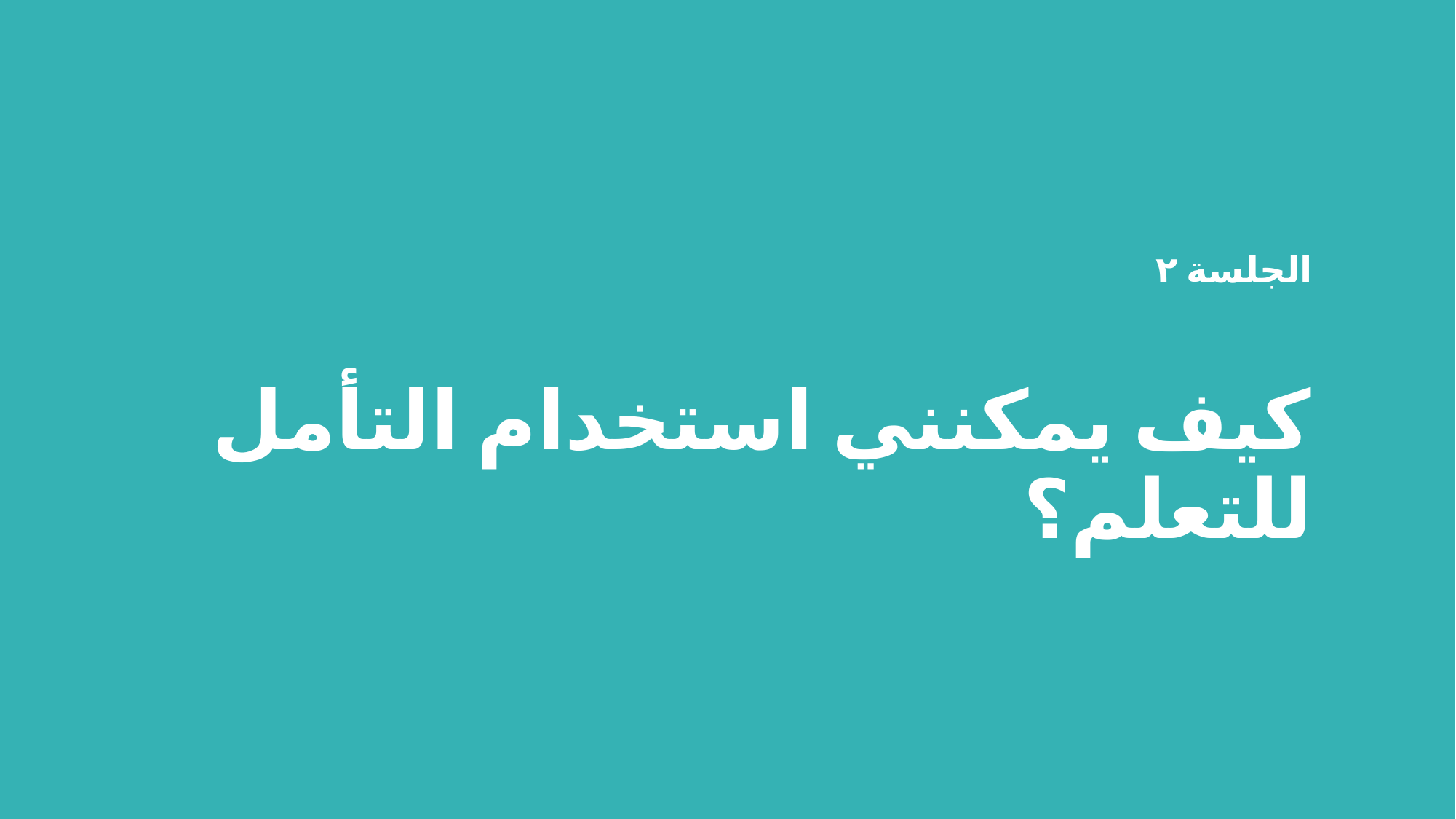

# الجلسة ٢ كيف يمكنني استخدام التأمل للتعلم؟